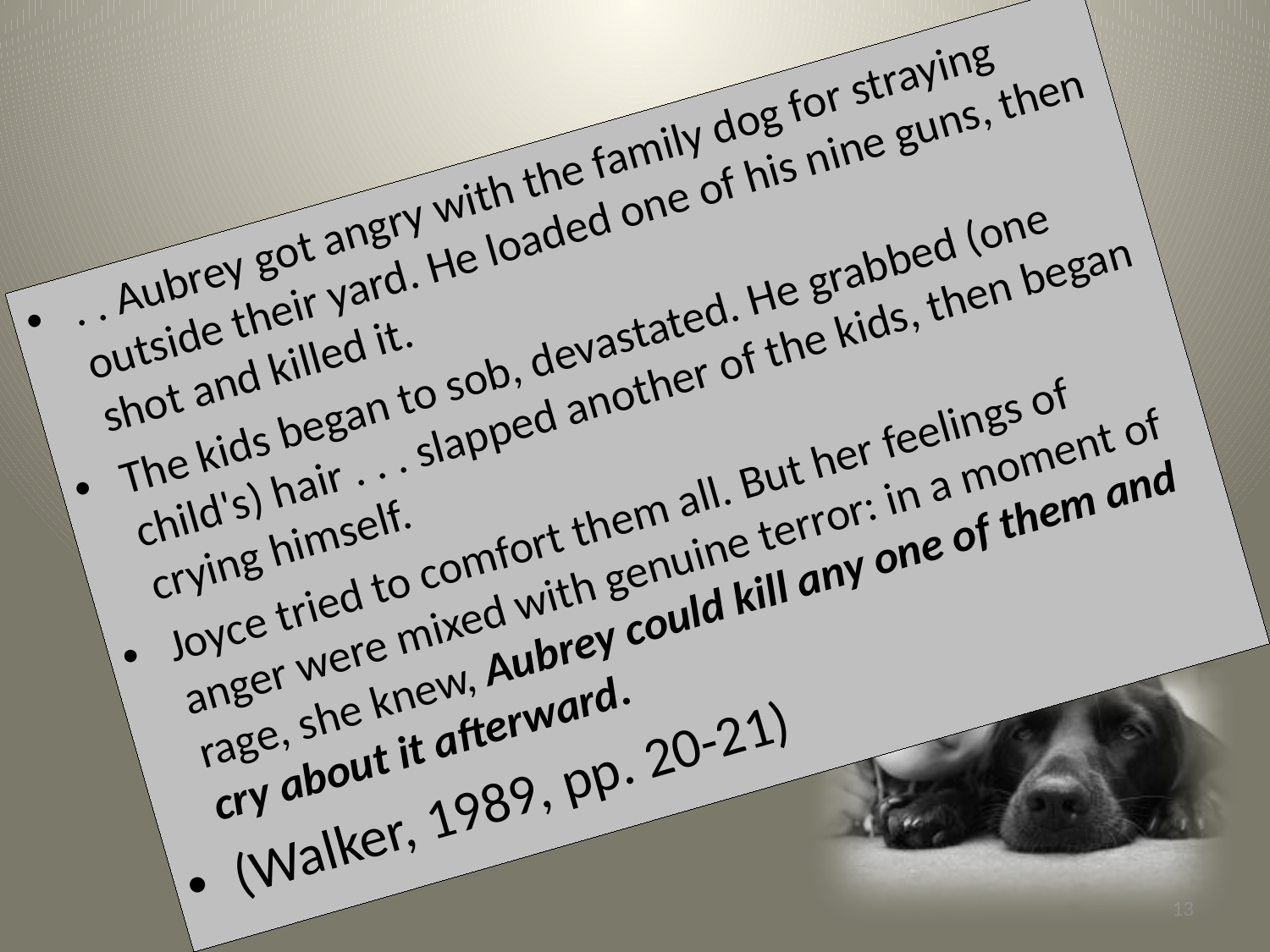

. . Aubrey got angry with the family dog for straying outside their yard. He loaded one of his nine guns, then shot and killed it.
The kids began to sob, devastated. He grabbed (one child's) hair . . . slapped another of the kids, then began crying himself.
Joyce tried to comfort them all. But her feelings of anger were mixed with genuine terror: in a moment of rage, she knew, Aubrey could kill any one of them and cry about it afterward.
(Walker, 1989, pp. 20-21)
13